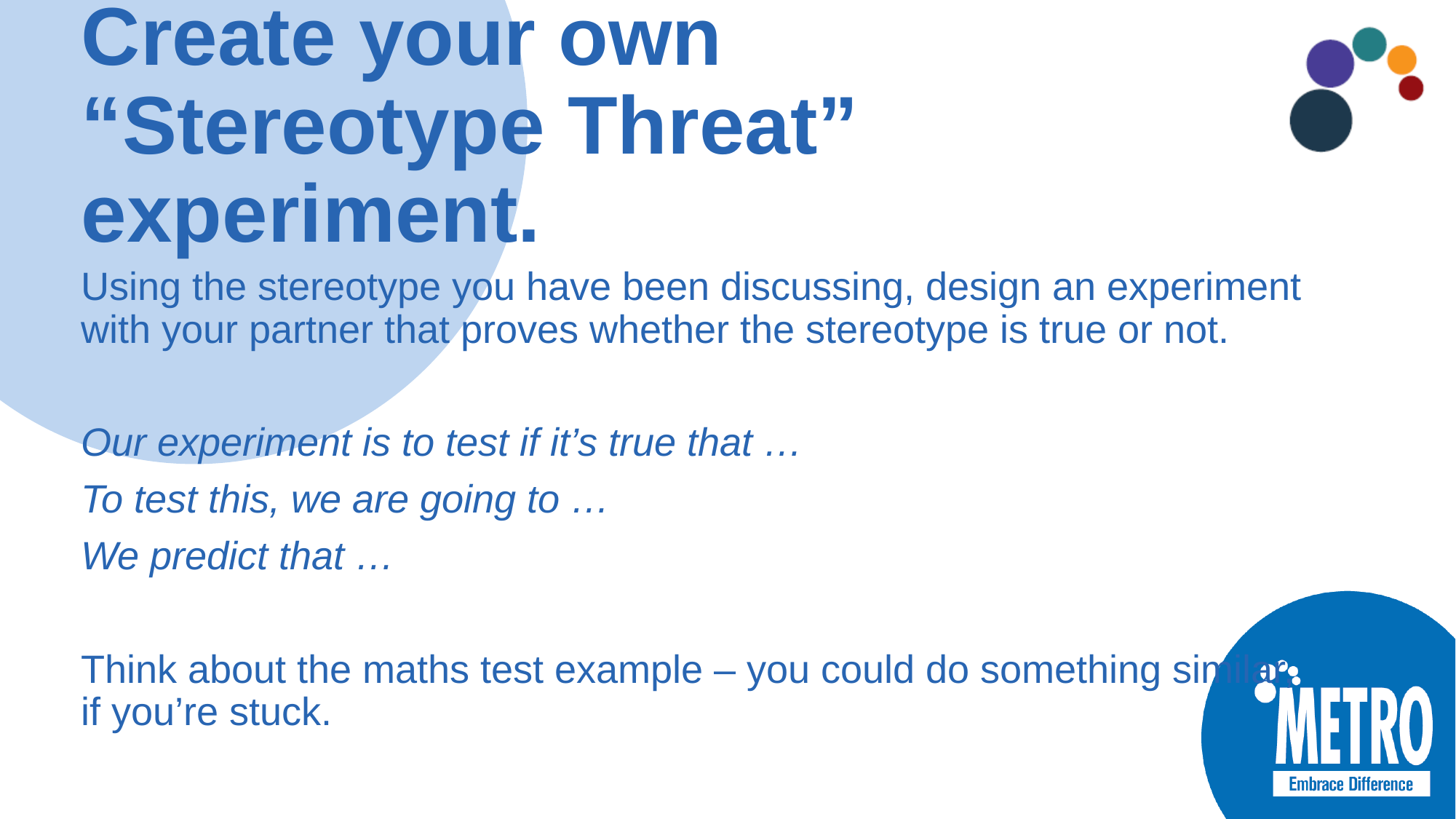

# Create your own “Stereotype Threat” experiment.
Using the stereotype you have been discussing, design an experiment with your partner that proves whether the stereotype is true or not.

Our experiment is to test if it’s true that …
To test this, we are going to …
We predict that …

Think about the maths test example – you could do something similar, if you’re stuck.